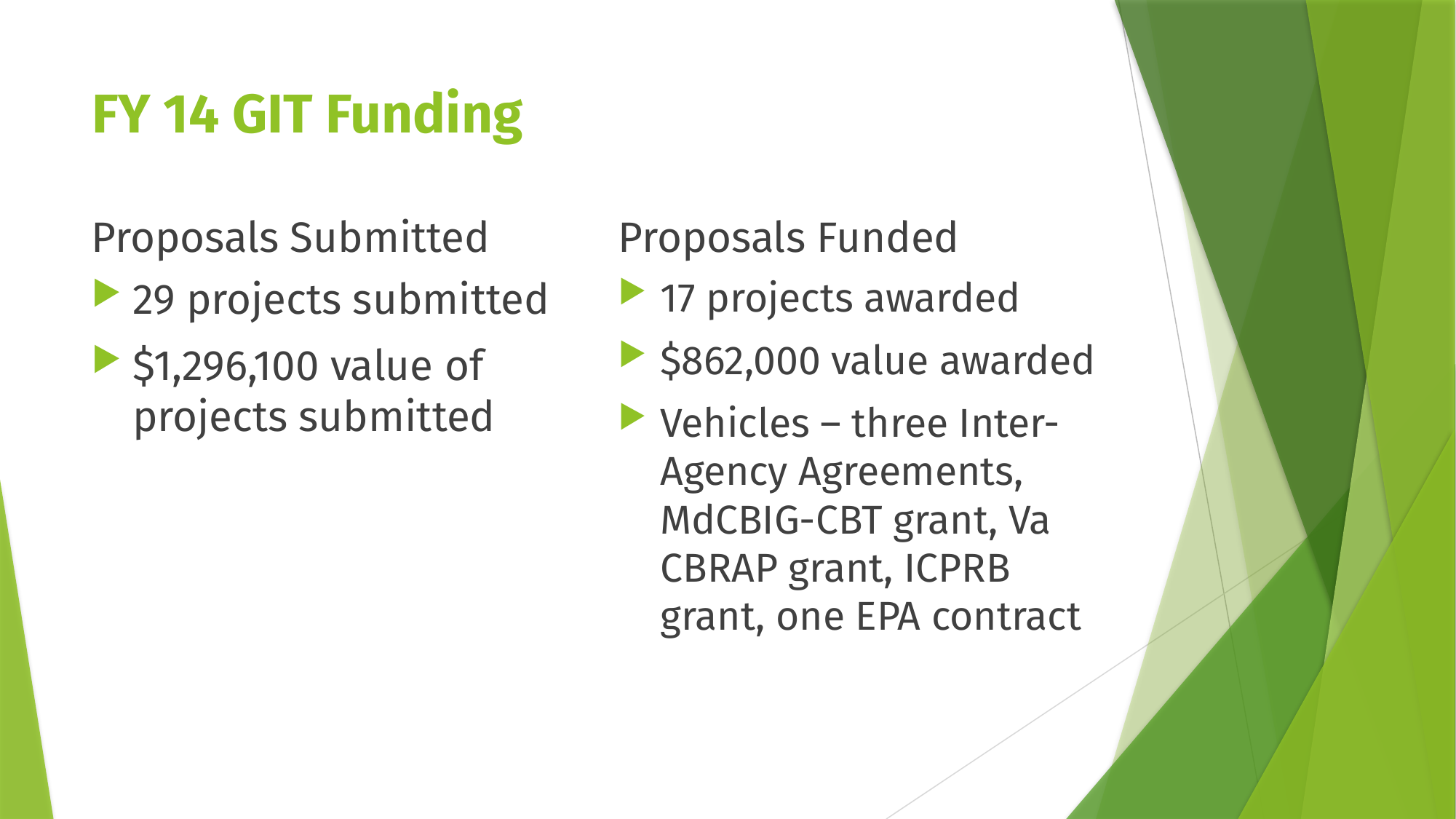

# FY 14 GIT Funding
Proposals Submitted
Proposals Funded
29 projects submitted
$1,296,100 value of projects submitted
17 projects awarded
$862,000 value awarded
Vehicles – three Inter-Agency Agreements, MdCBIG-CBT grant, Va CBRAP grant, ICPRB grant, one EPA contract